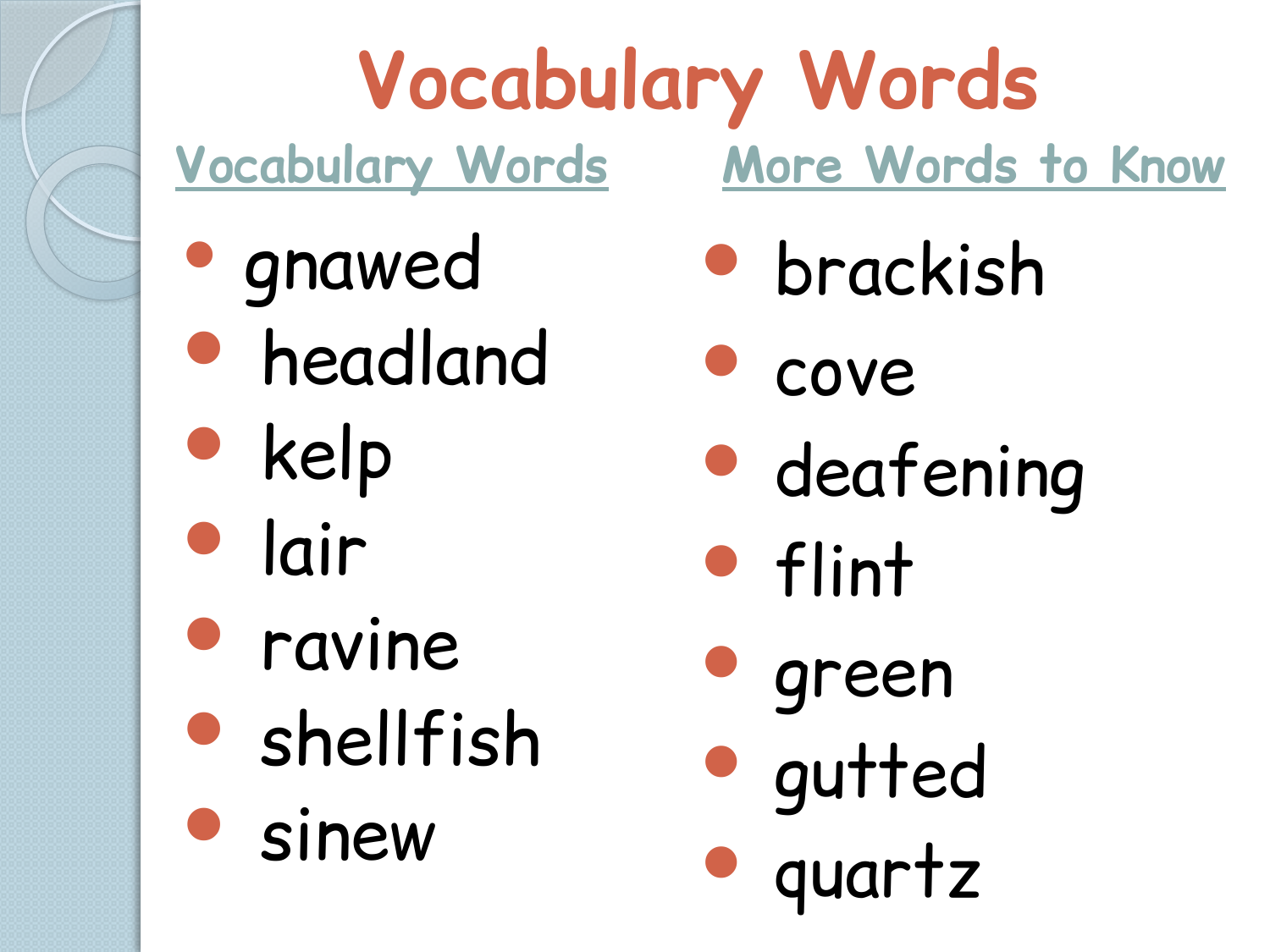

# Vocabulary Words
Vocabulary Words
More Words to Know
 gnawed
 headland
 kelp
 lair
 ravine
 shellfish
 sinew
 brackish
 cove
 deafening
 flint
 green
 gutted
 quartz